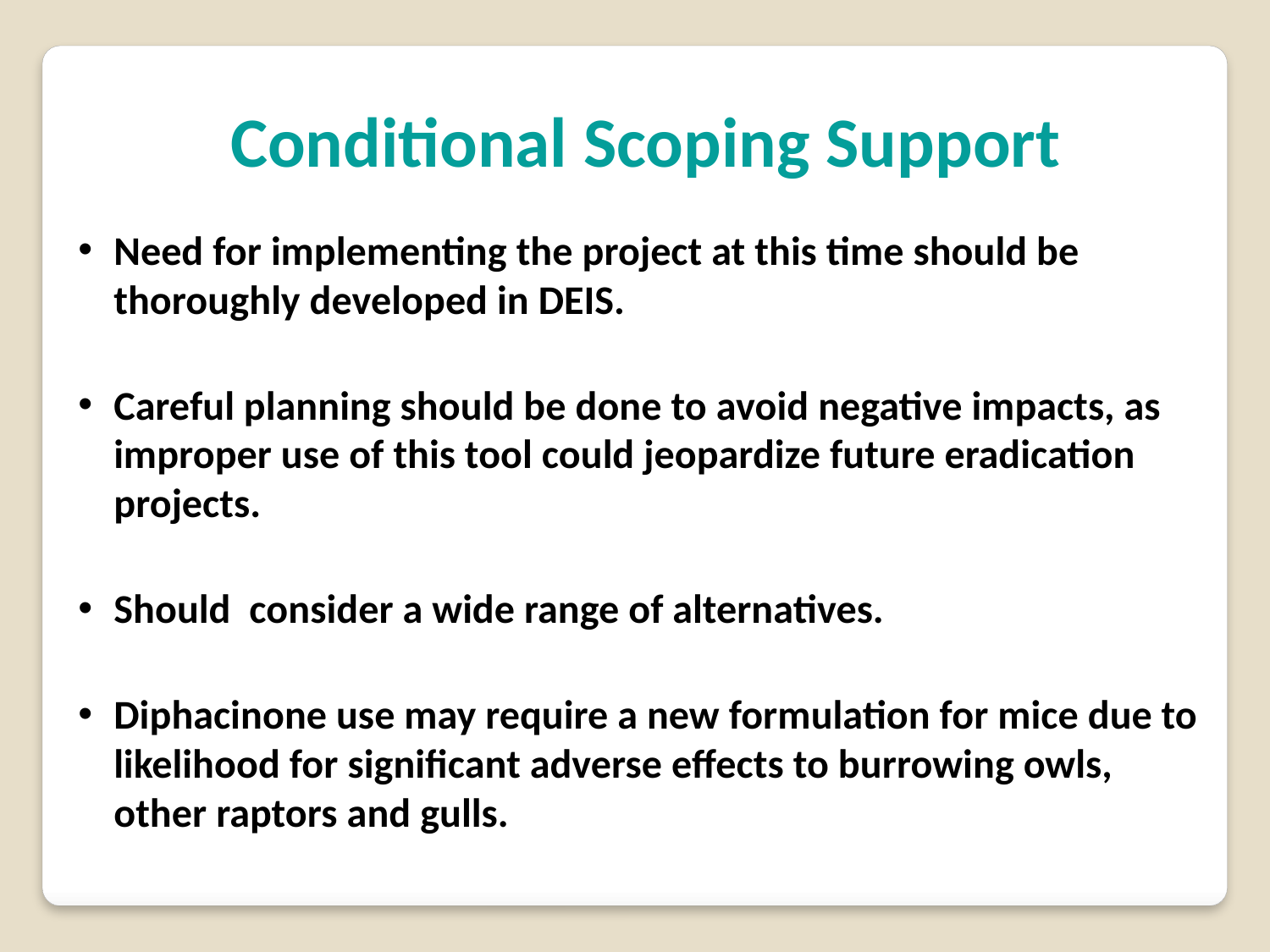

Conditional Scoping Support
Need for implementing the project at this time should be thoroughly developed in DEIS.

Careful planning should be done to avoid negative impacts, as improper use of this tool could jeopardize future eradication projects.

Should  consider a wide range of alternatives.

Diphacinone use may require a new formulation for mice due to likelihood for significant adverse effects to burrowing owls, other raptors and gulls.